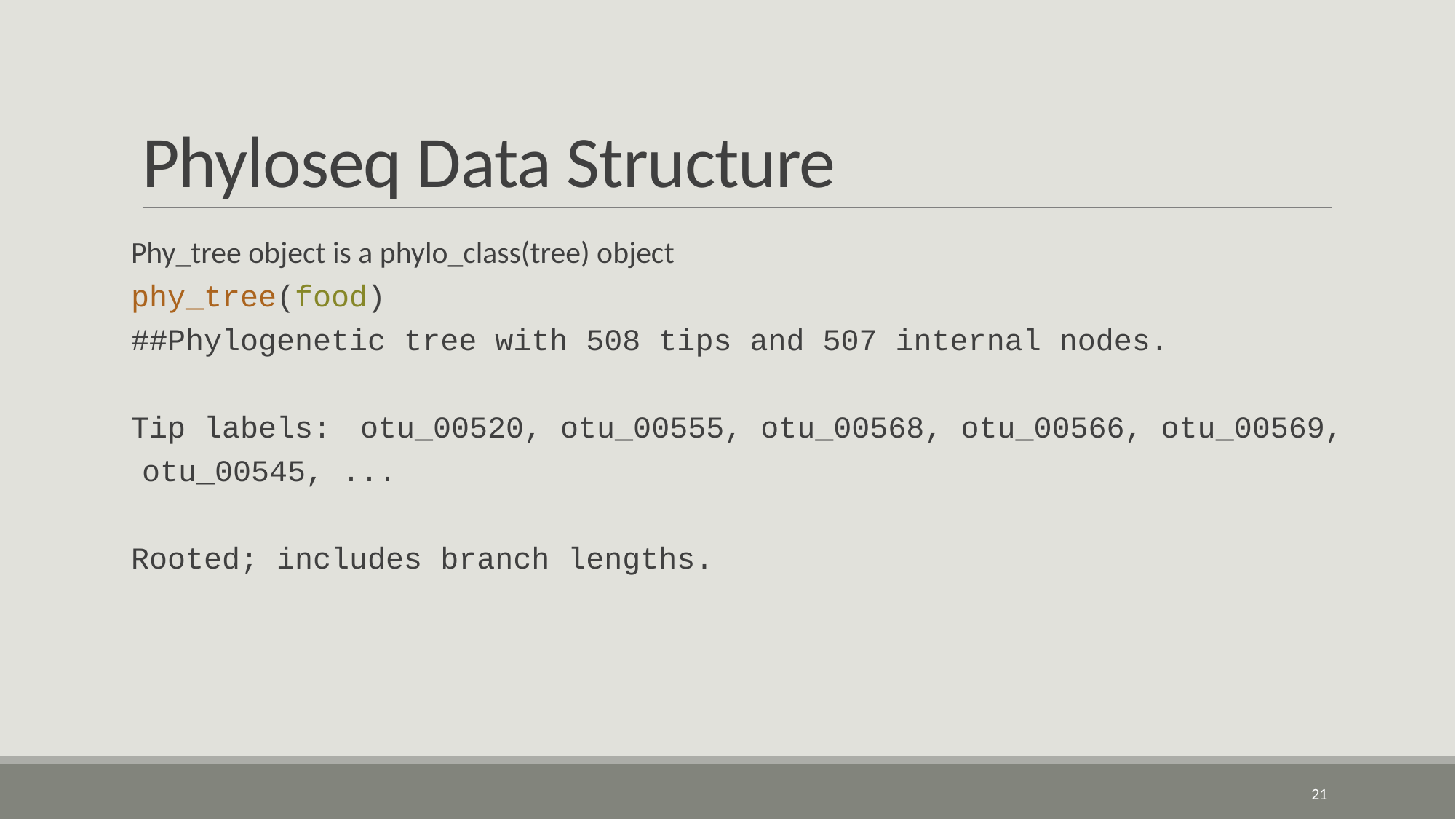

# Phyloseq Data Structure
Phy_tree object is a phylo_class(tree) object
phy_tree(food)
##Phylogenetic tree with 508 tips and 507 internal nodes.

Tip labels:	otu_00520, otu_00555, otu_00568, otu_00566, otu_00569, otu_00545, ...

Rooted; includes branch lengths.
21